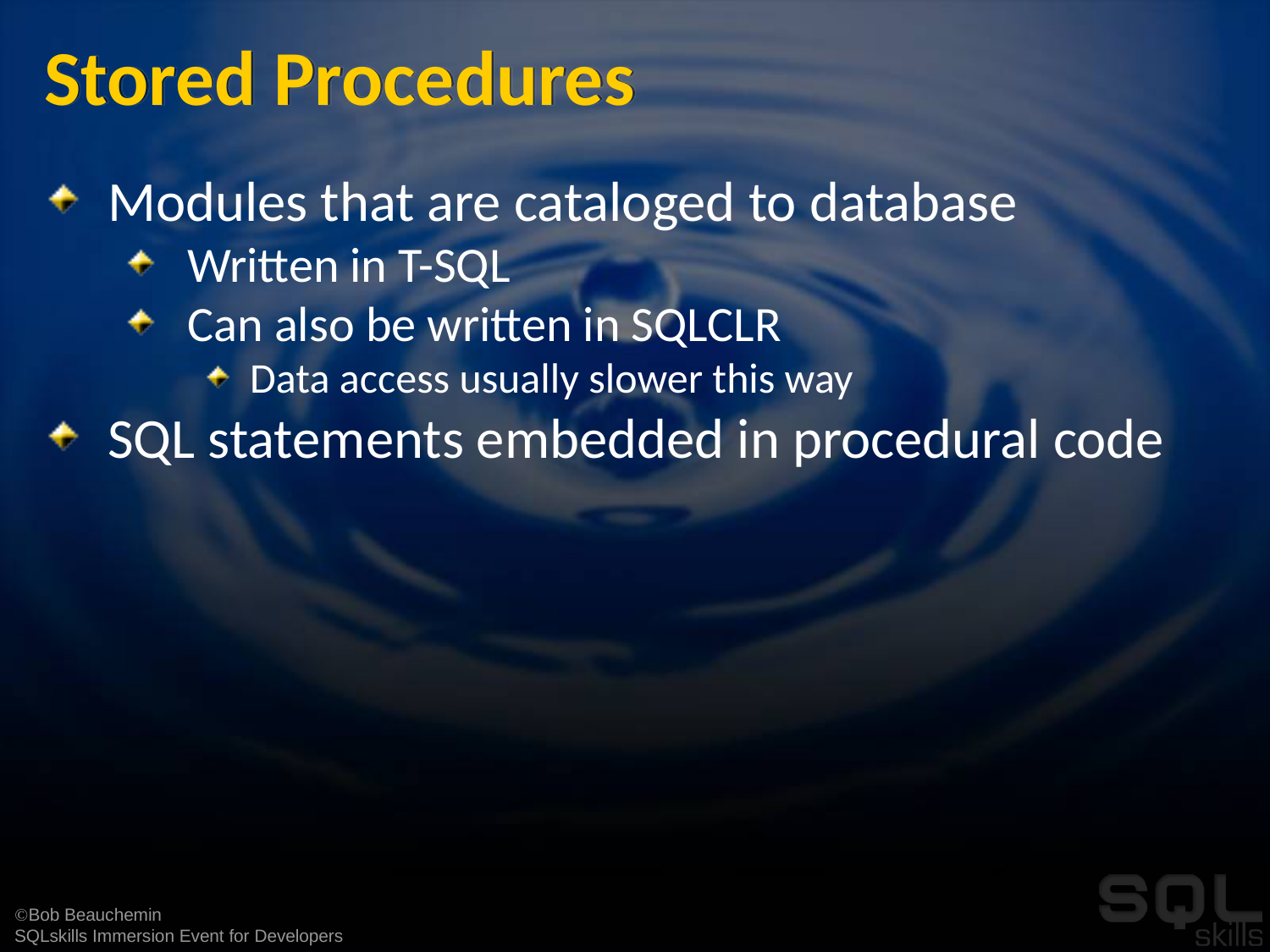

# Stored Procedures
Modules that are cataloged to database
Written in T-SQL
Can also be written in SQLCLR
Data access usually slower this way
SQL statements embedded in procedural code